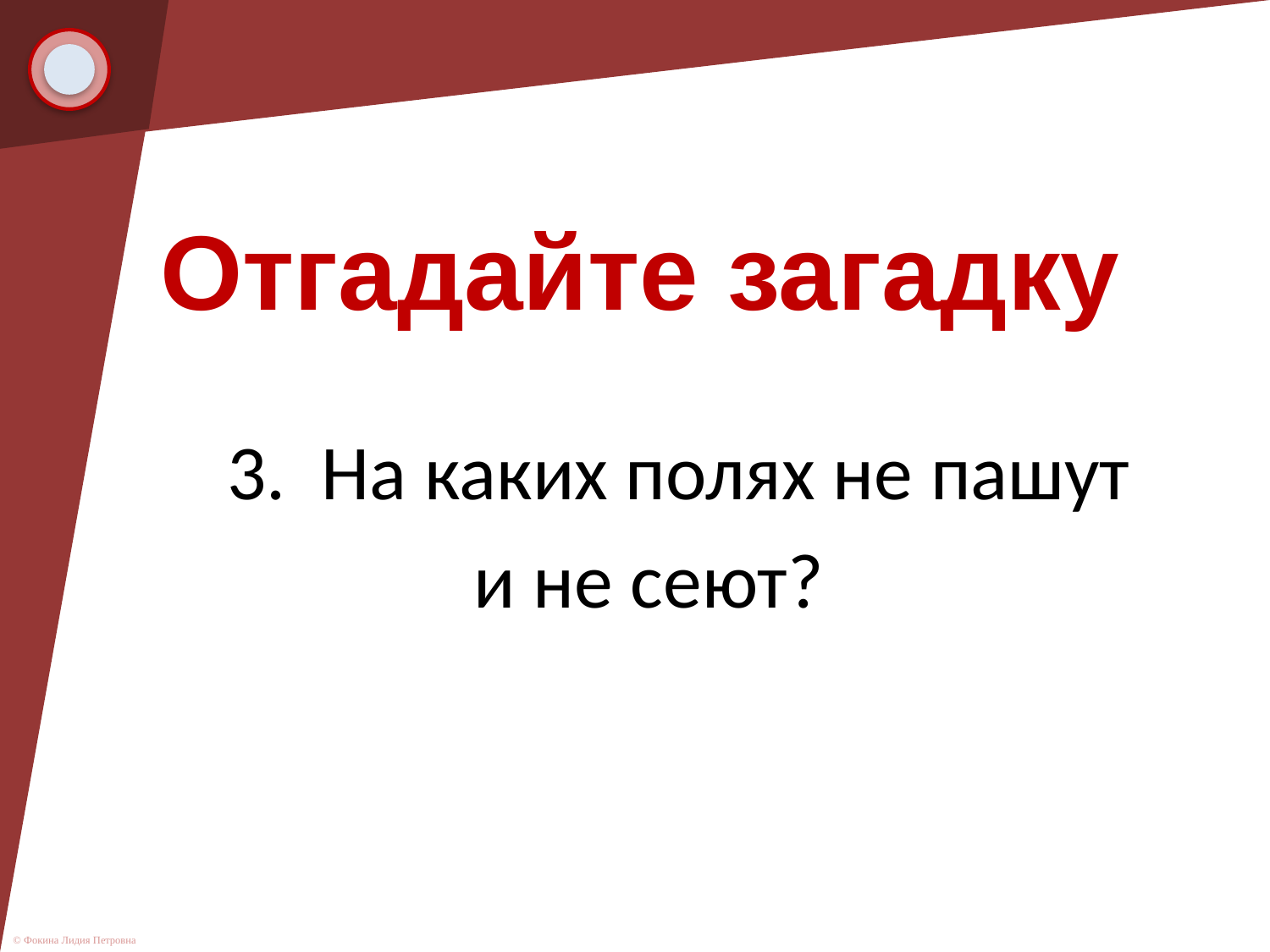

Отгадайте загадку
3.  На каких полях не пашут
              и не сеют?